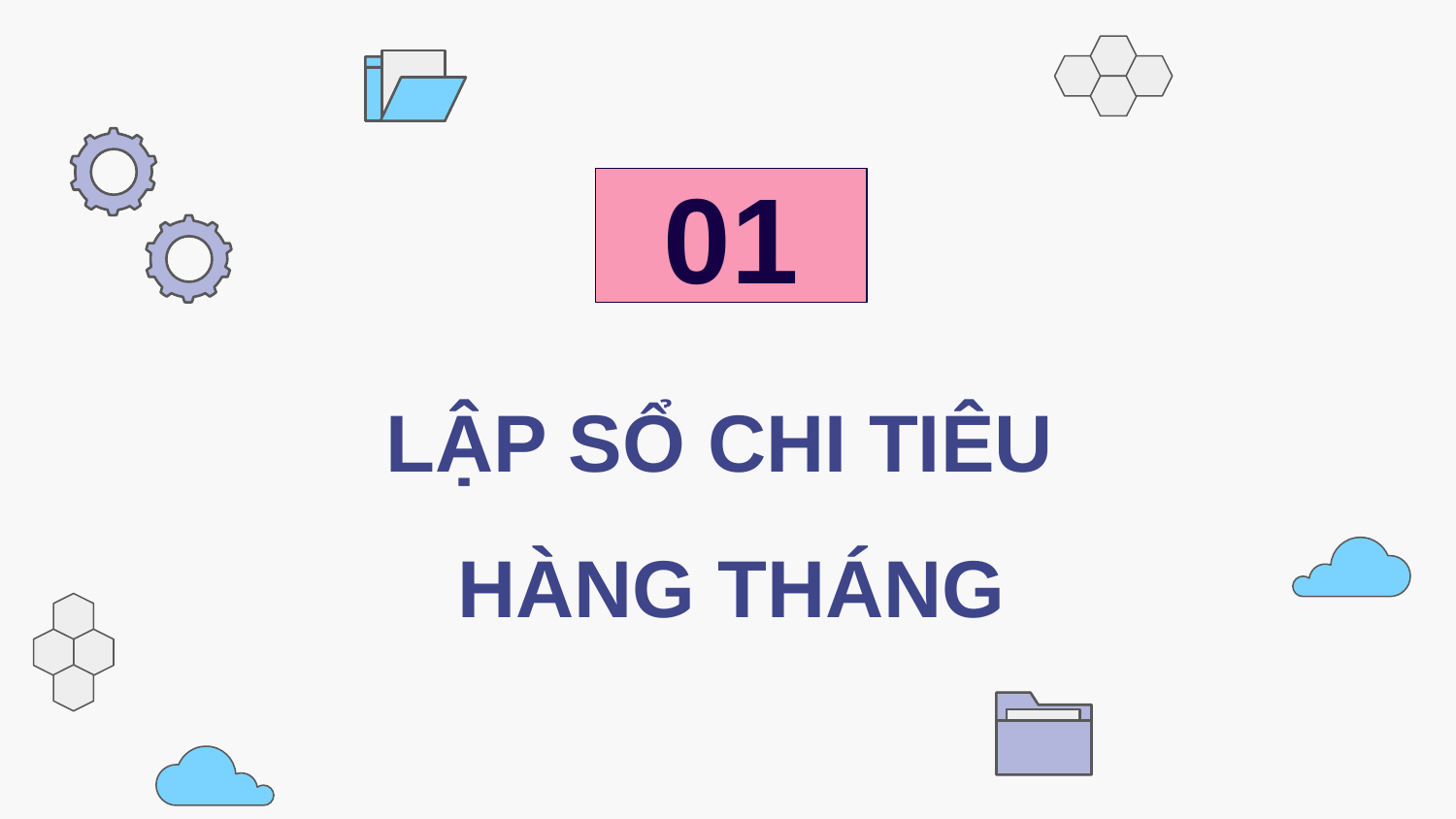

01
LẬP SỔ CHI TIÊU
HÀNG THÁNG